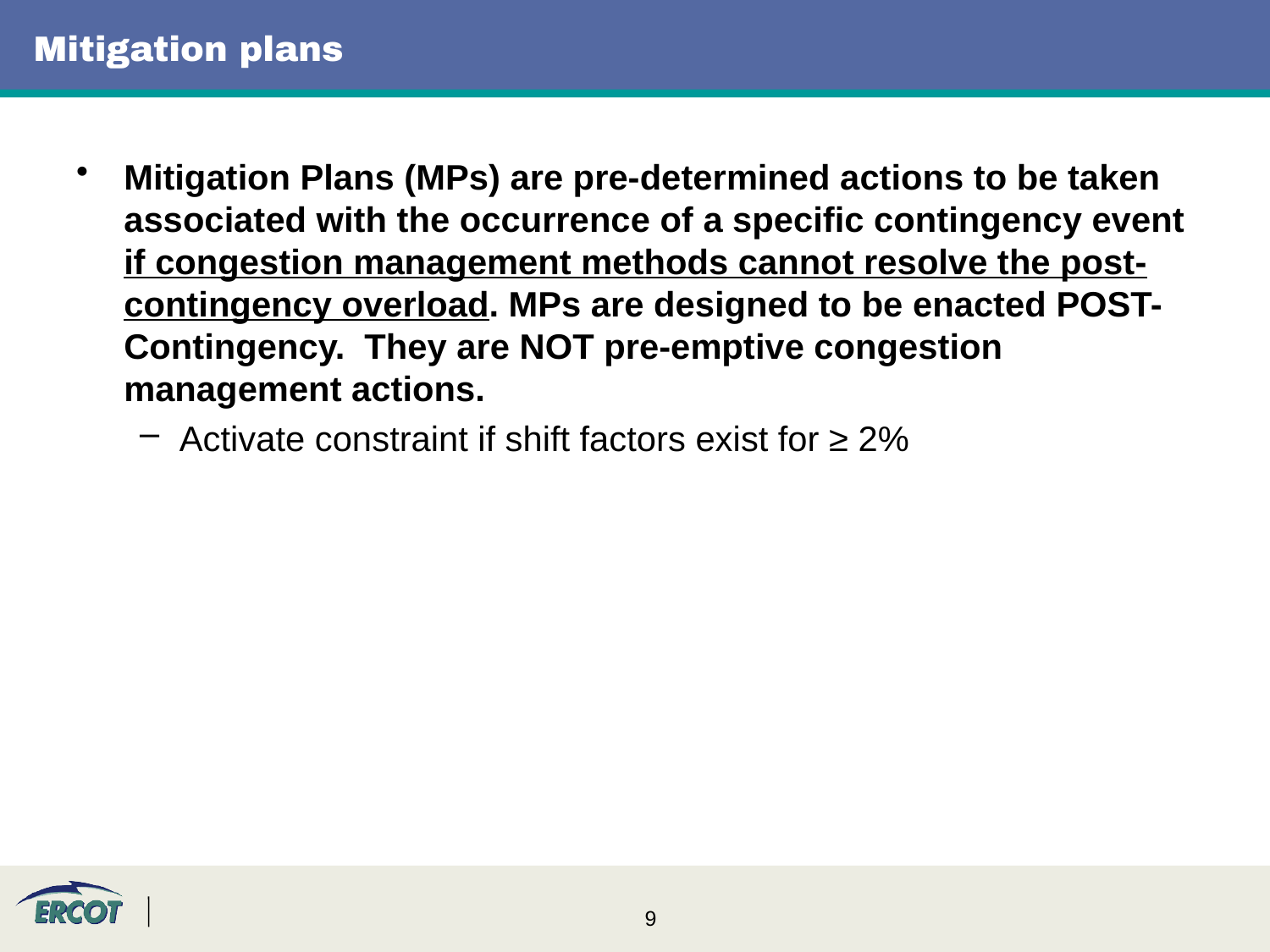

# Mitigation plans
Mitigation Plans (MPs) are pre-determined actions to be taken associated with the occurrence of a specific contingency event if congestion management methods cannot resolve the post-contingency overload. MPs are designed to be enacted POST-Contingency.  They are NOT pre-emptive congestion management actions.
Activate constraint if shift factors exist for ≥ 2%